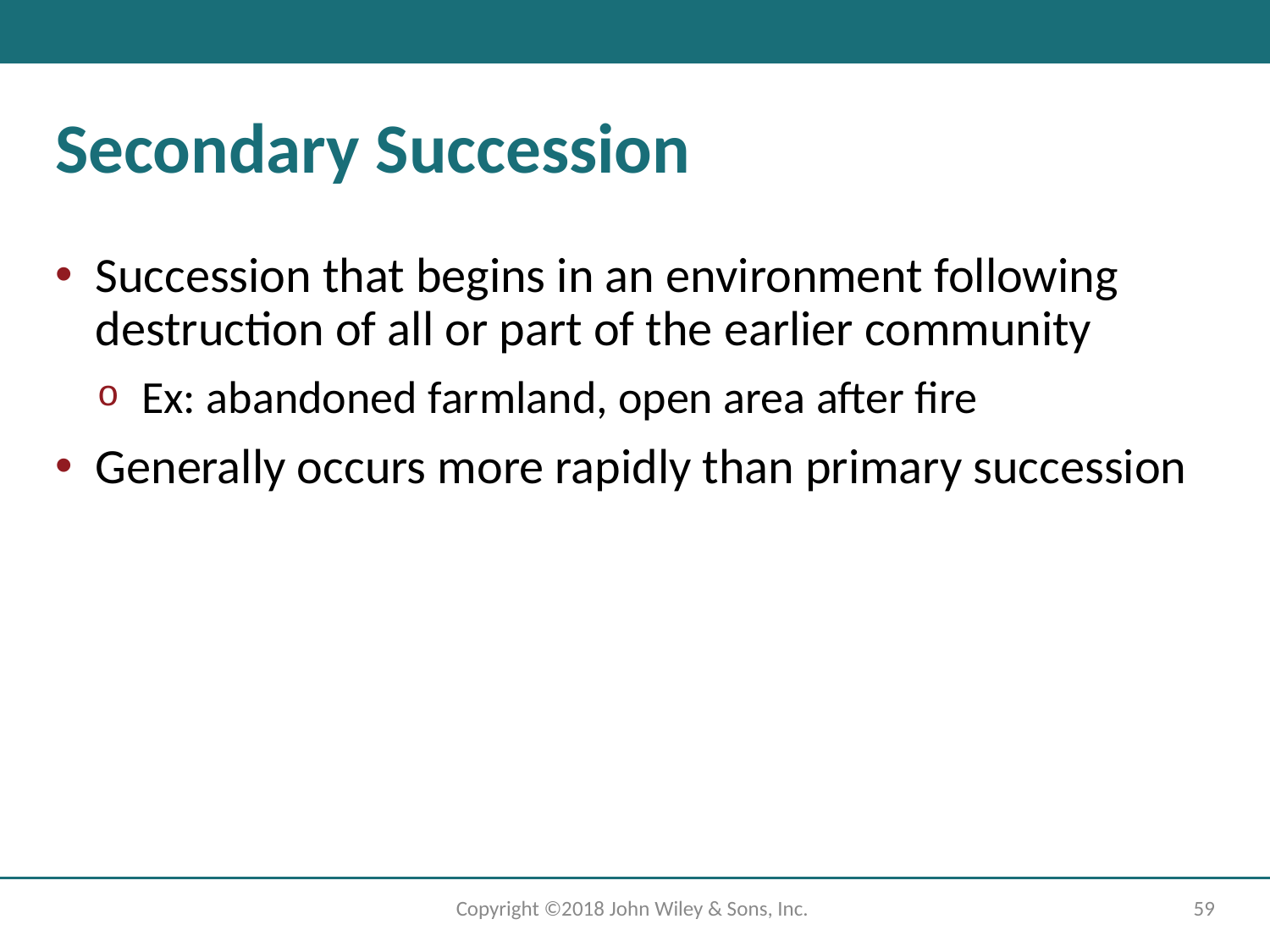

# Secondary Succession
Succession that begins in an environment following destruction of all or part of the earlier community
Ex: abandoned farmland, open area after fire
Generally occurs more rapidly than primary succession
Copyright ©2018 John Wiley & Sons, Inc.
59